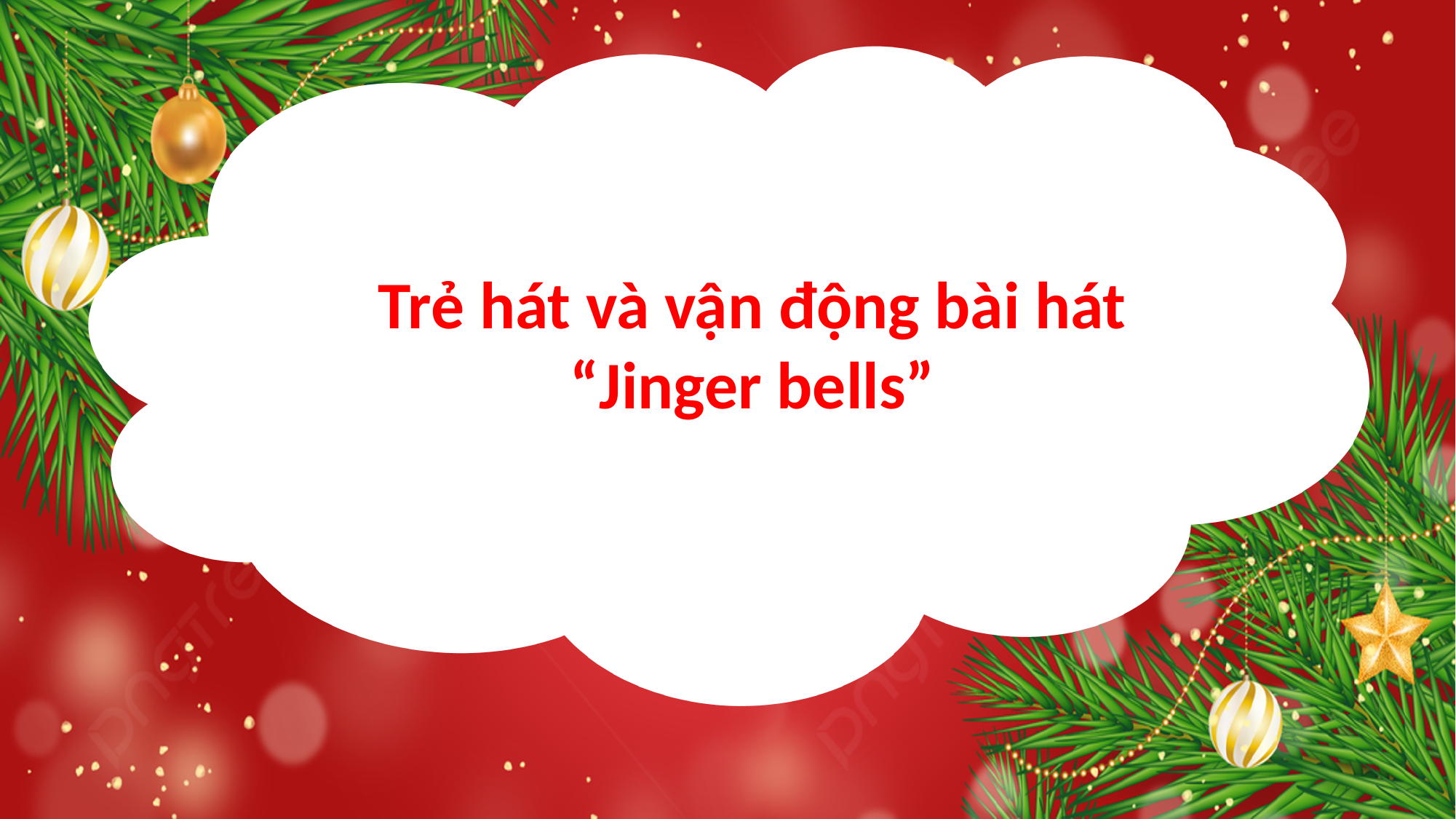

Trẻ hát và vận động bài hát
“Jinger bells”